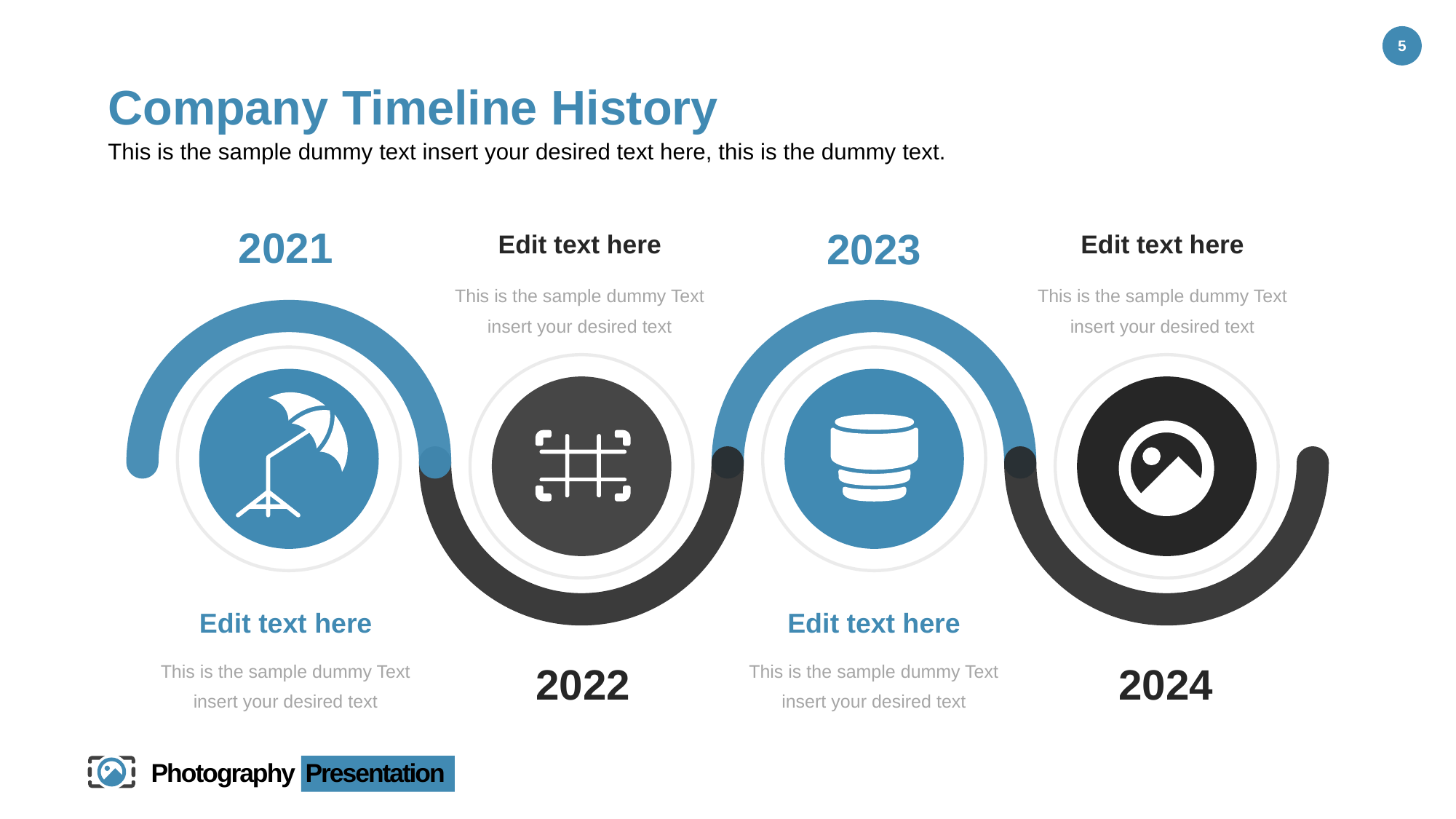

5
Company Timeline History
This is the sample dummy text insert your desired text here, this is the dummy text.
2021
2023
Edit text here
This is the sample dummy Text
insert your desired text
2022
Edit text here
This is the sample dummy Text
insert your desired text
2024

Edit text here
Edit text here
This is the sample dummy Text
insert your desired text
This is the sample dummy Text
insert your desired text